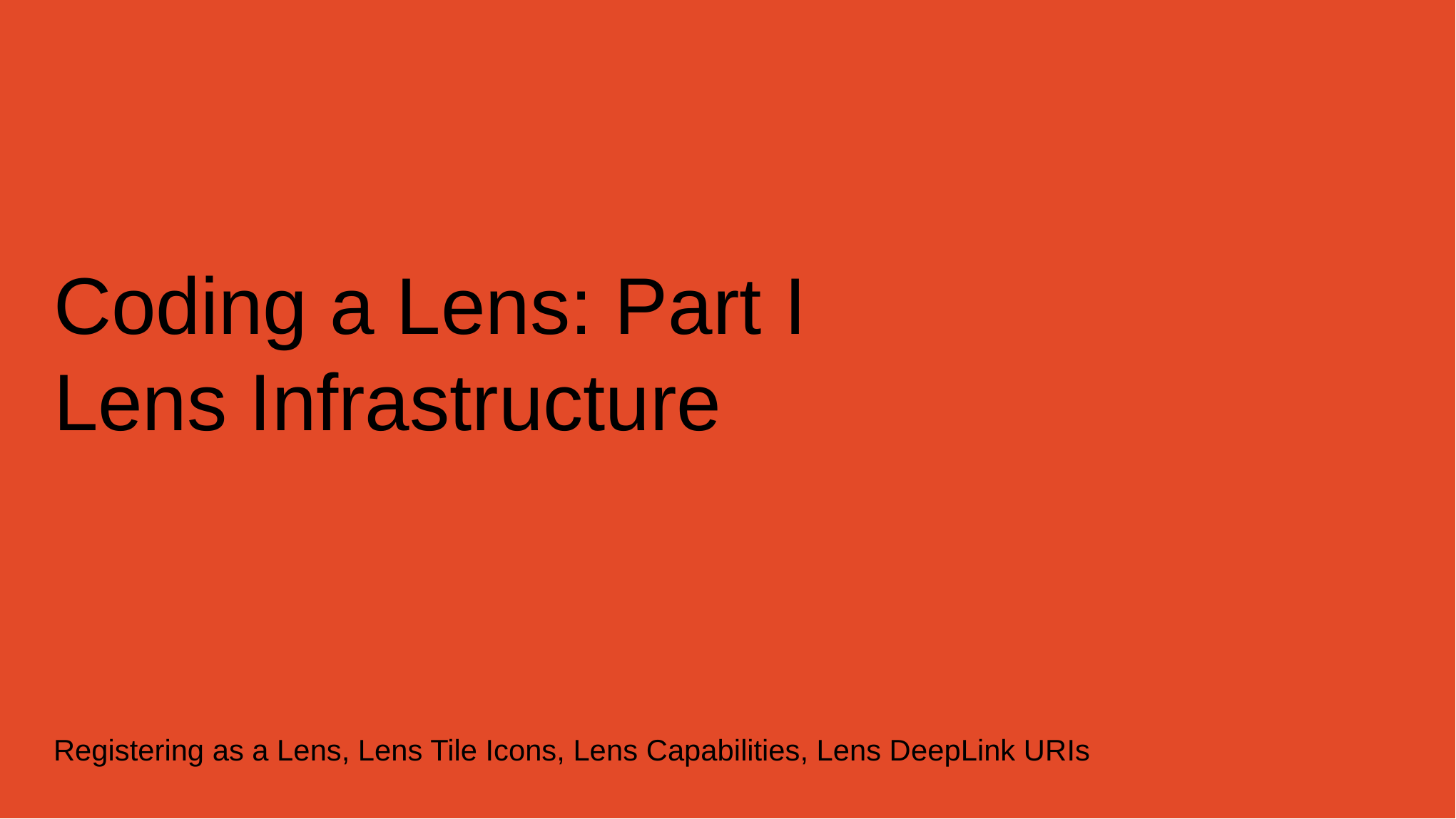

# Coding a Lens: Part I Lens Infrastructure
Registering as a Lens, Lens Tile Icons, Lens Capabilities, Lens DeepLink URIs